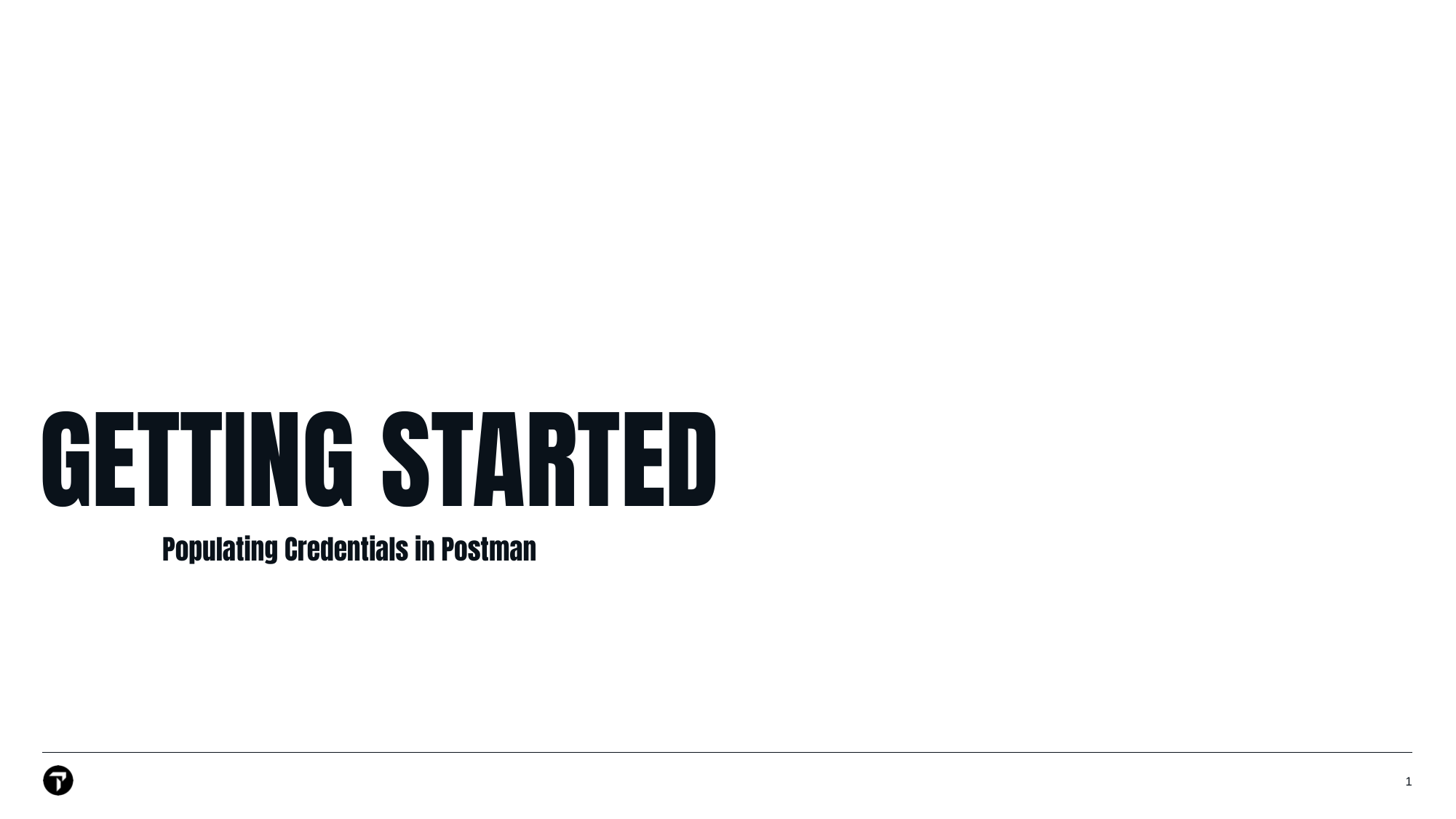

# Getting started
Populating Credentials in Postman
1